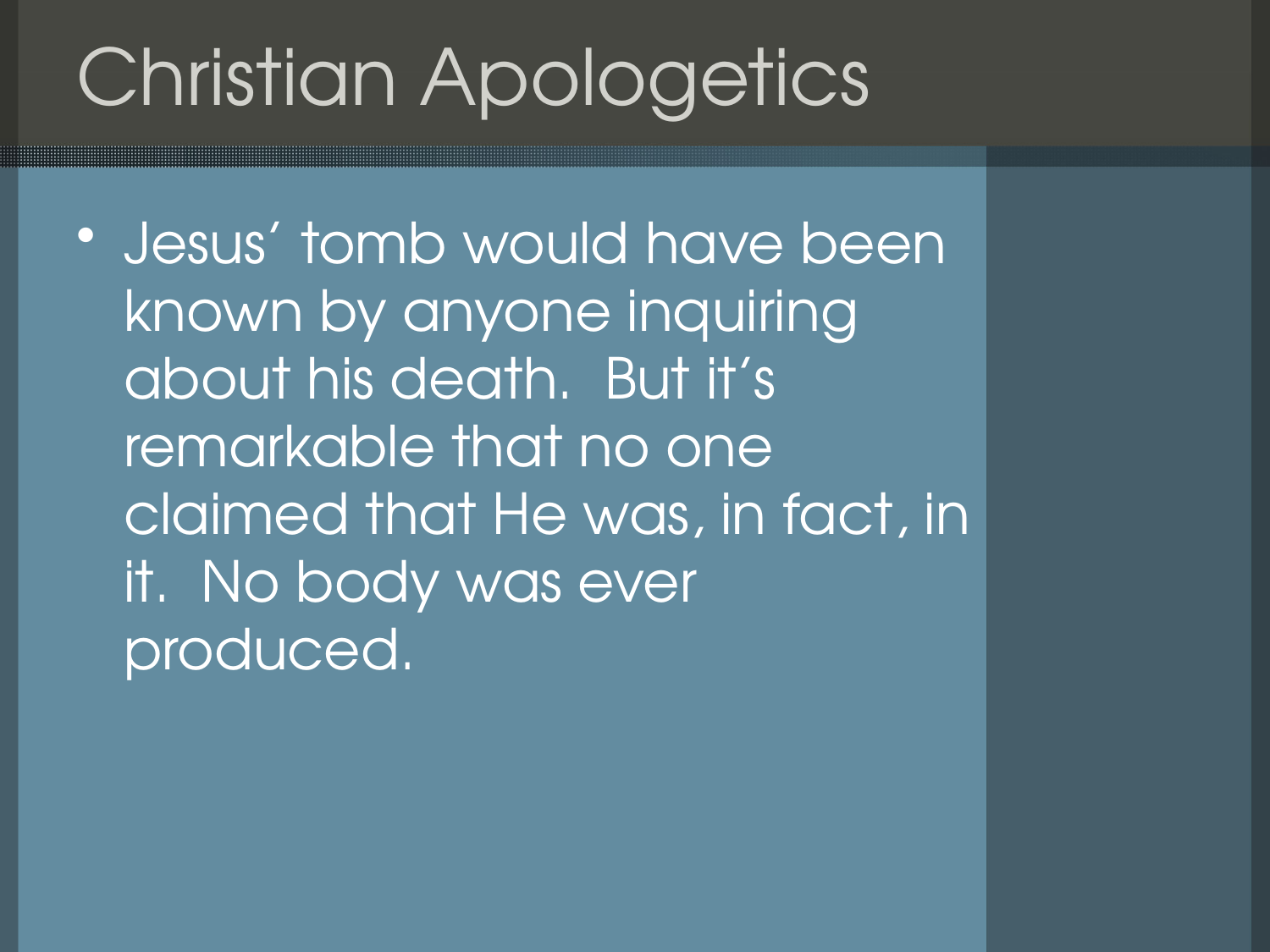

# Christian Apologetics
Jesus’ tomb would have been known by anyone inquiring about his death.  But it’s remarkable that no one claimed that He was, in fact, in it.  No body was ever produced.